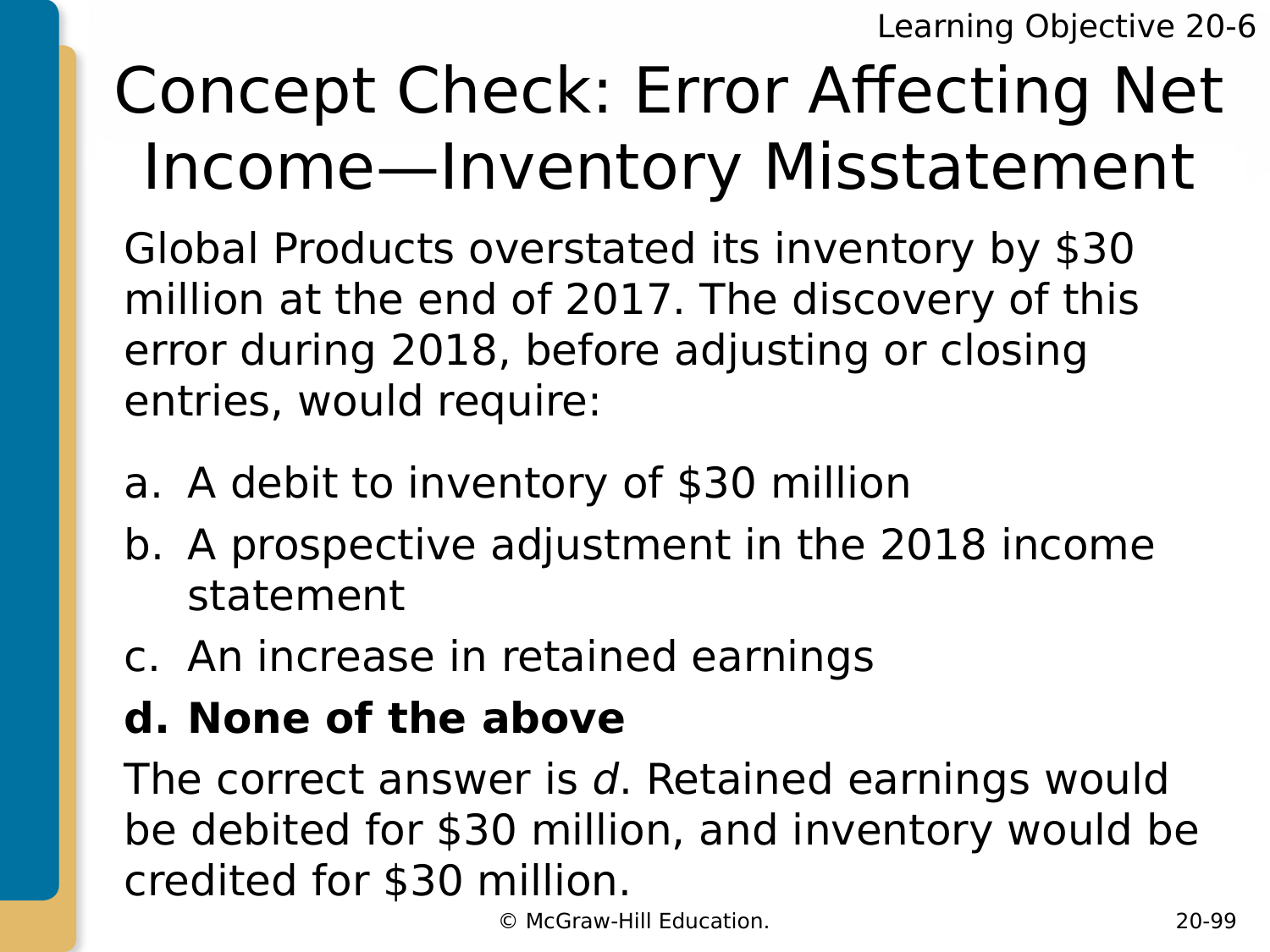

Learning Objective 20-6
# Concept Check: Error Affecting Net Income—Inventory Misstatement
Global Products overstated its inventory by $30 million at the end of 2017. The discovery of this error during 2018, before adjusting or closing entries, would require:
A debit to inventory of $30 million
A prospective adjustment in the 2018 income statement
An increase in retained earnings
None of the above
The correct answer is d. Retained earnings would be debited for $30 million, and inventory would be credited for $30 million.